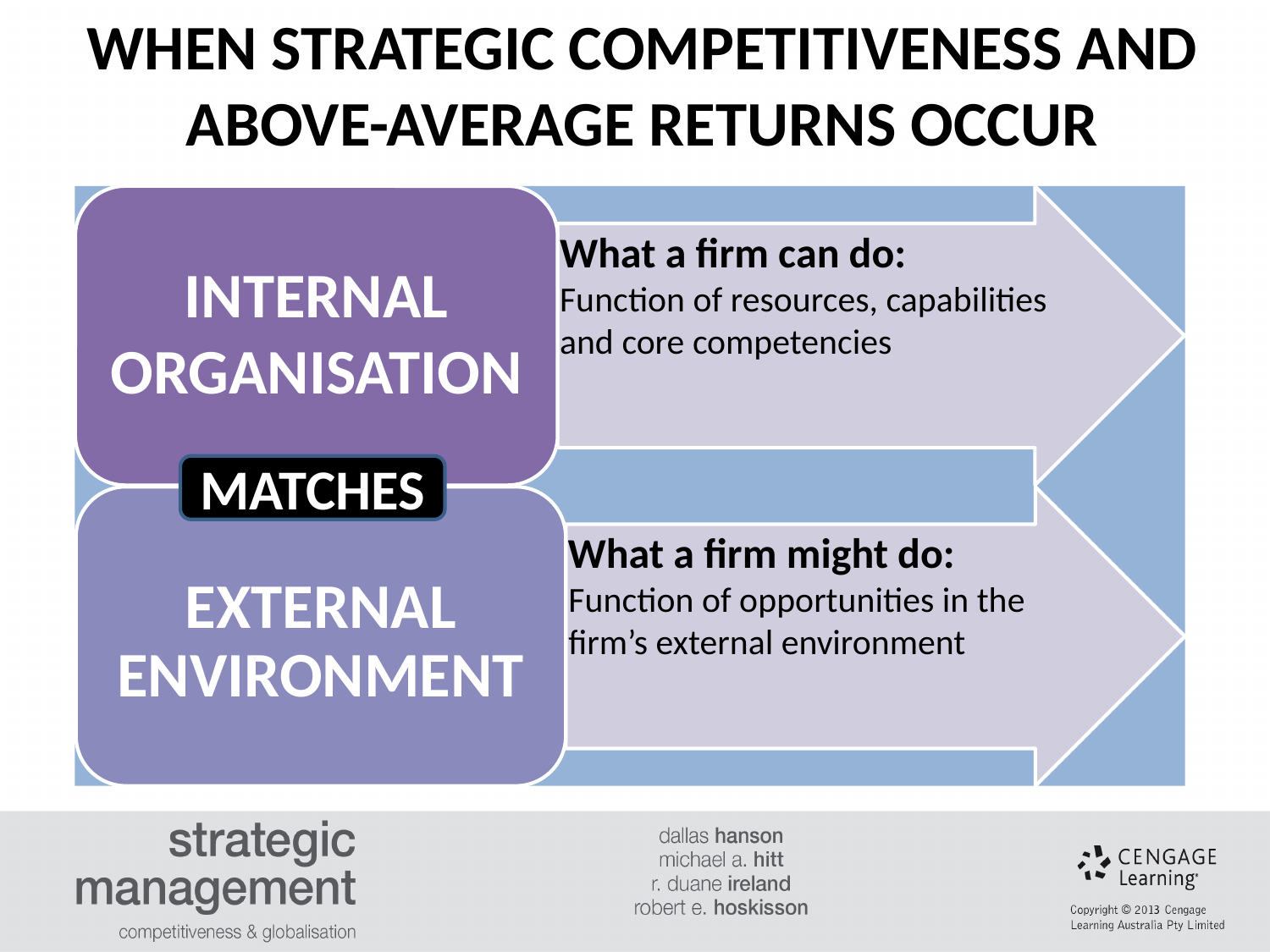

WHEN STRATEGIC COMPETITIVENESS AND ABOVE-AVERAGE RETURNS OCCUR
What a firm can do:
Function of resources, capabilities and core competencies

INTERNAL ORGANISATION

What a firm might do:
Function of opportunities in the firm’s external environment

EXTERNAL ENVIRONMENT
MATCHES